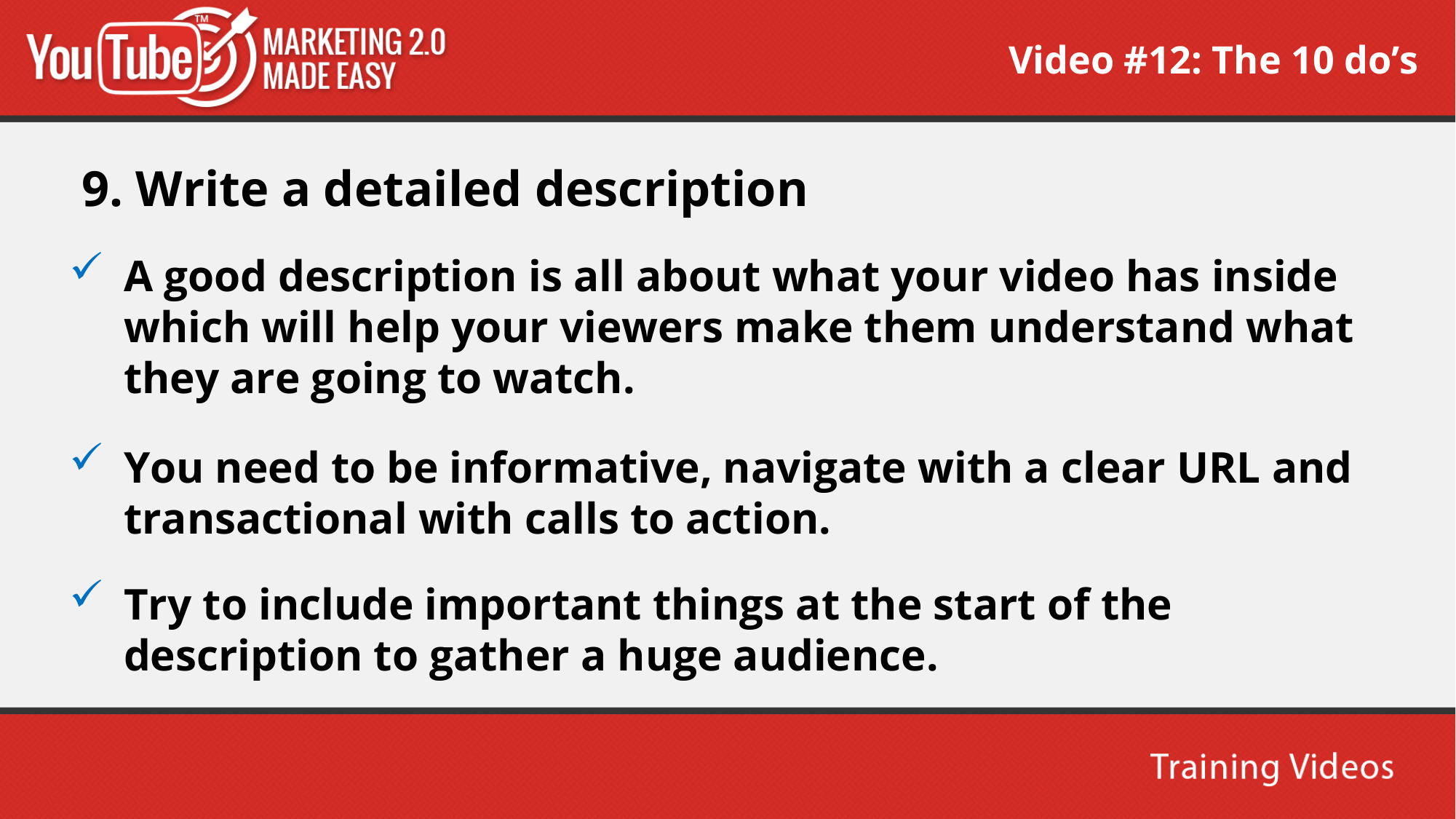

Video #12: The 10 do’s
 9. Write a detailed description
A good description is all about what your video has inside which will help your viewers make them understand what they are going to watch.
You need to be informative, navigate with a clear URL and transactional with calls to action.
Try to include important things at the start of the description to gather a huge audience.